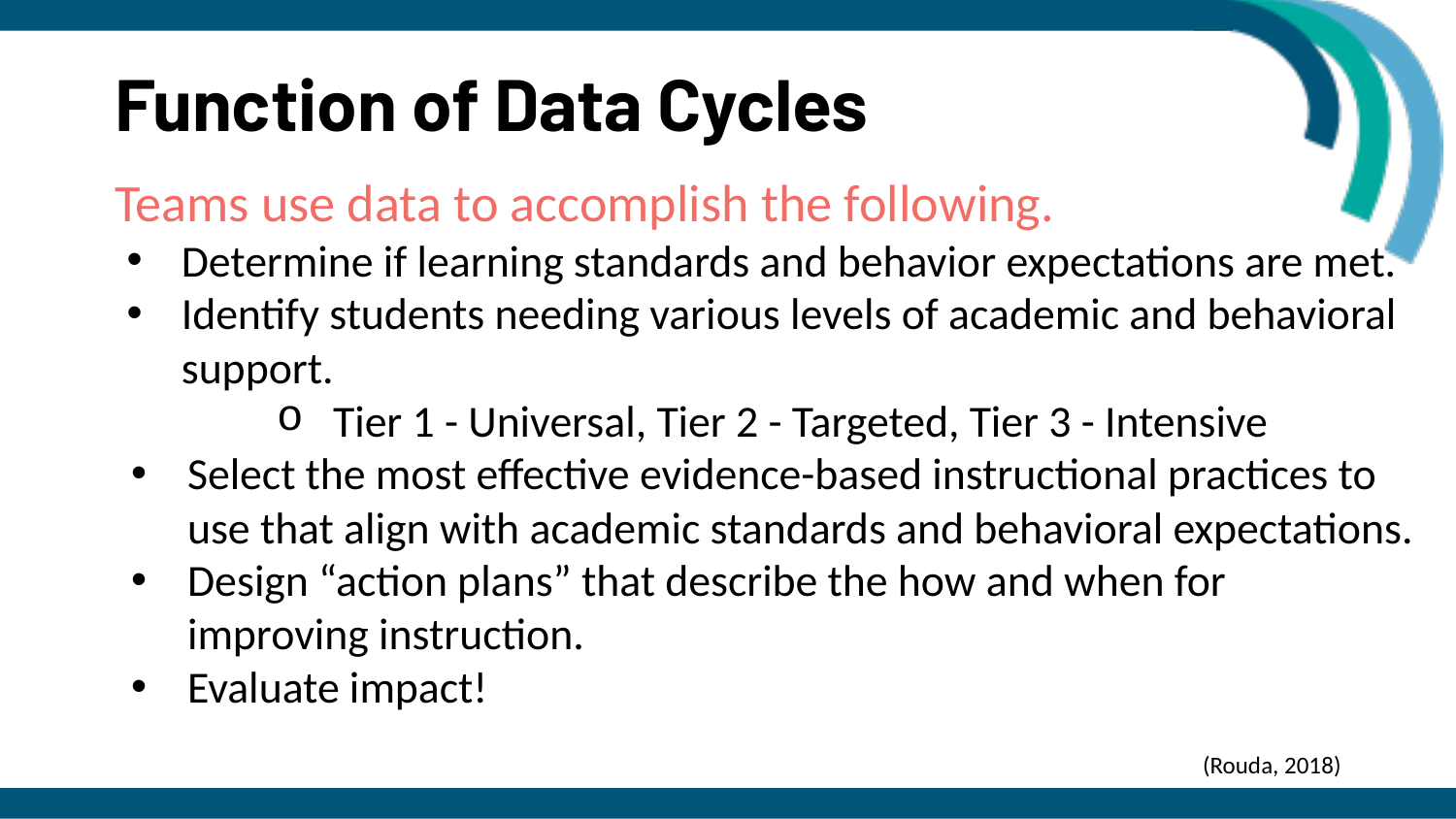

# Function of Data Cycles
Teams use data to accomplish the following.
Determine if learning standards and behavior expectations are met.
Identify students needing various levels of academic and behavioral support.
Tier 1 - Universal, Tier 2 - Targeted, Tier 3 - Intensive
Select the most effective evidence-based instructional practices to use that align with academic standards and behavioral expectations.
Design “action plans” that describe the how and when for  improving instruction.
Evaluate impact!
(Rouda, 2018)